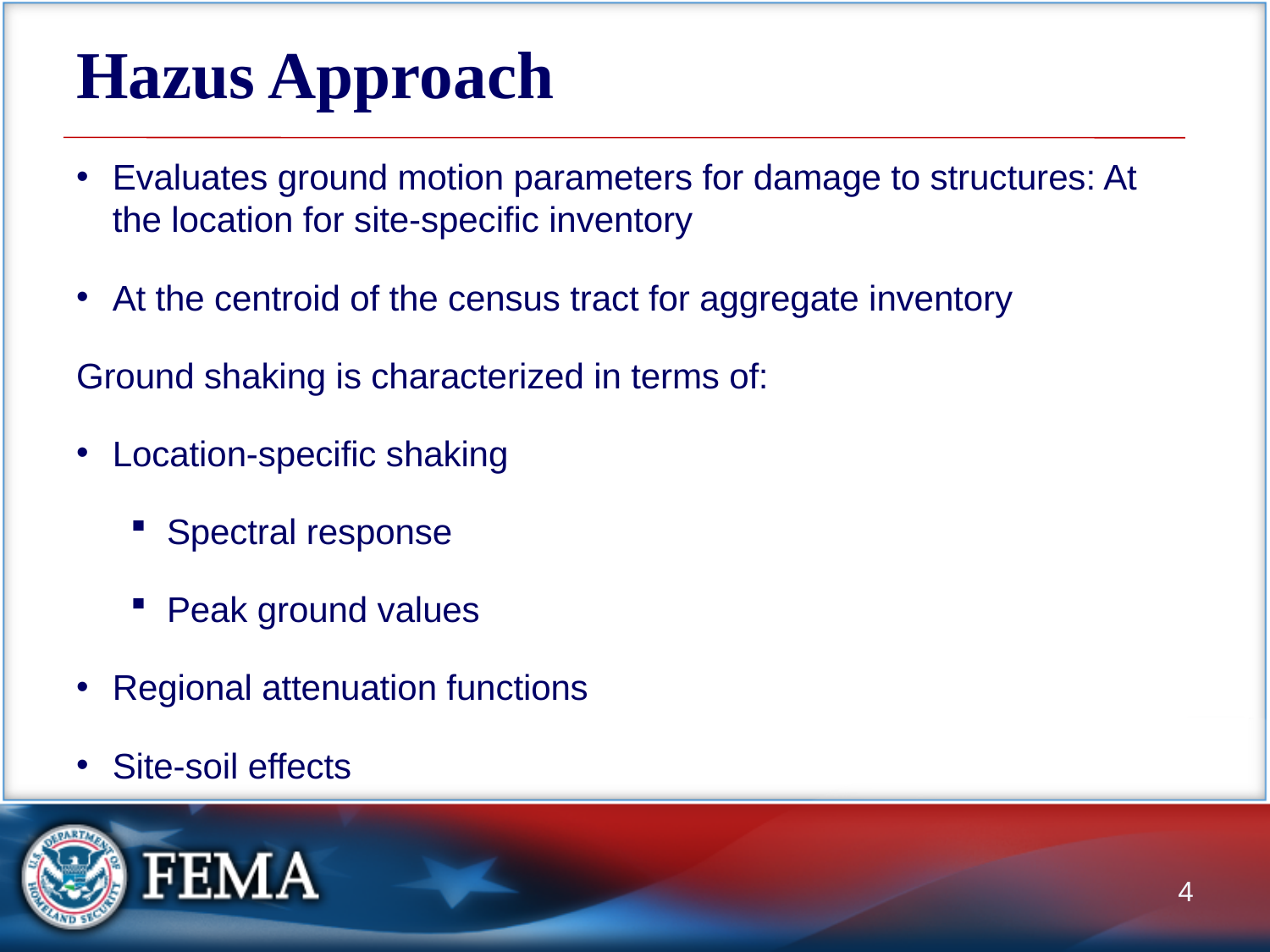

# Hazus Approach
Evaluates ground motion parameters for damage to structures: At the location for site-specific inventory
At the centroid of the census tract for aggregate inventory
Ground shaking is characterized in terms of:
Location-specific shaking
Spectral response
Peak ground values
Regional attenuation functions
Site-soil effects
4